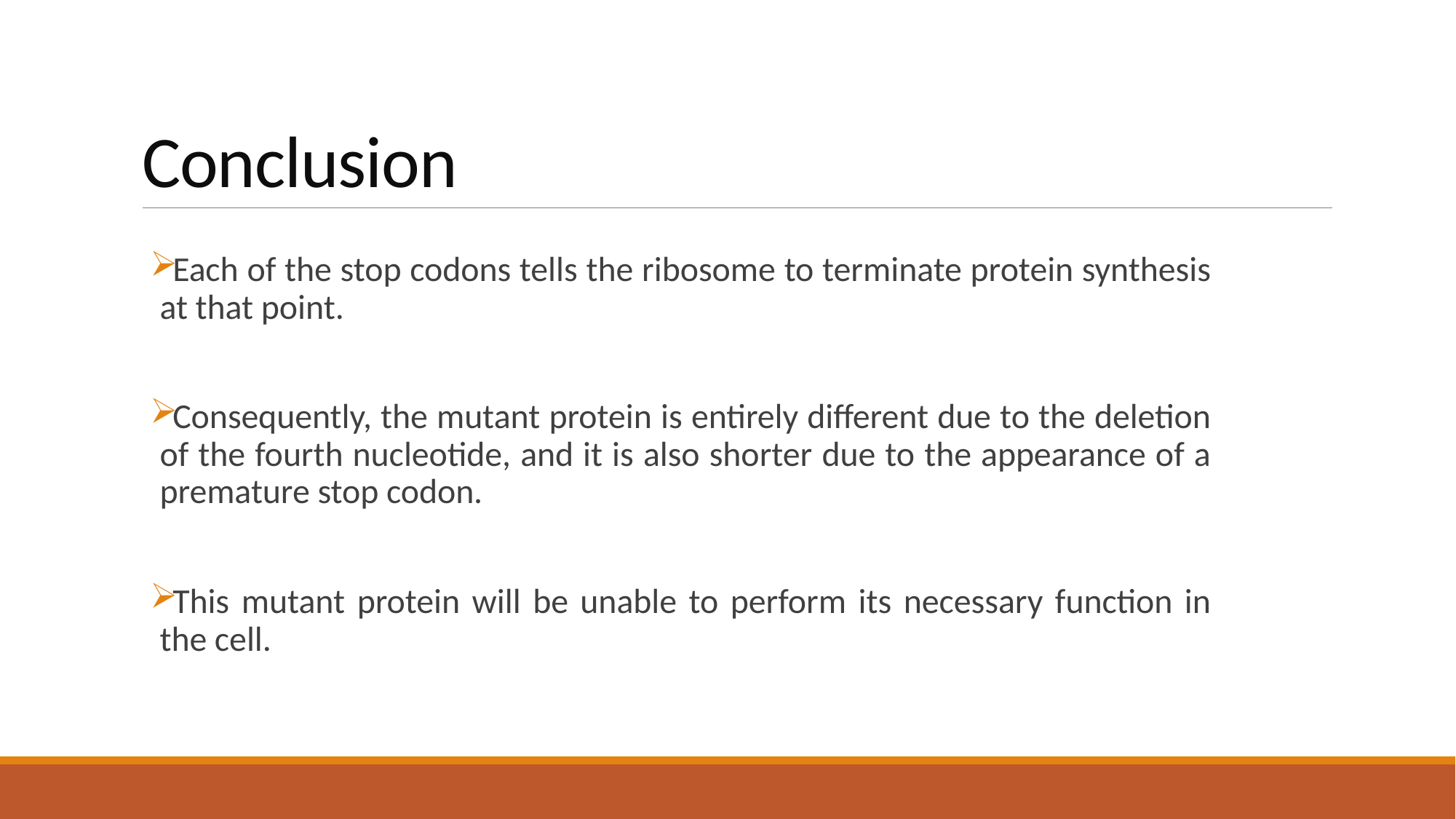

# Conclusion
Each of the stop codons tells the ribosome to terminate protein synthesis at that point.

Consequently, the mutant protein is entirely different due to the deletion of the fourth nucleotide, and it is also shorter due to the appearance of a premature stop codon.

This mutant protein will be unable to perform its necessary function in the cell.